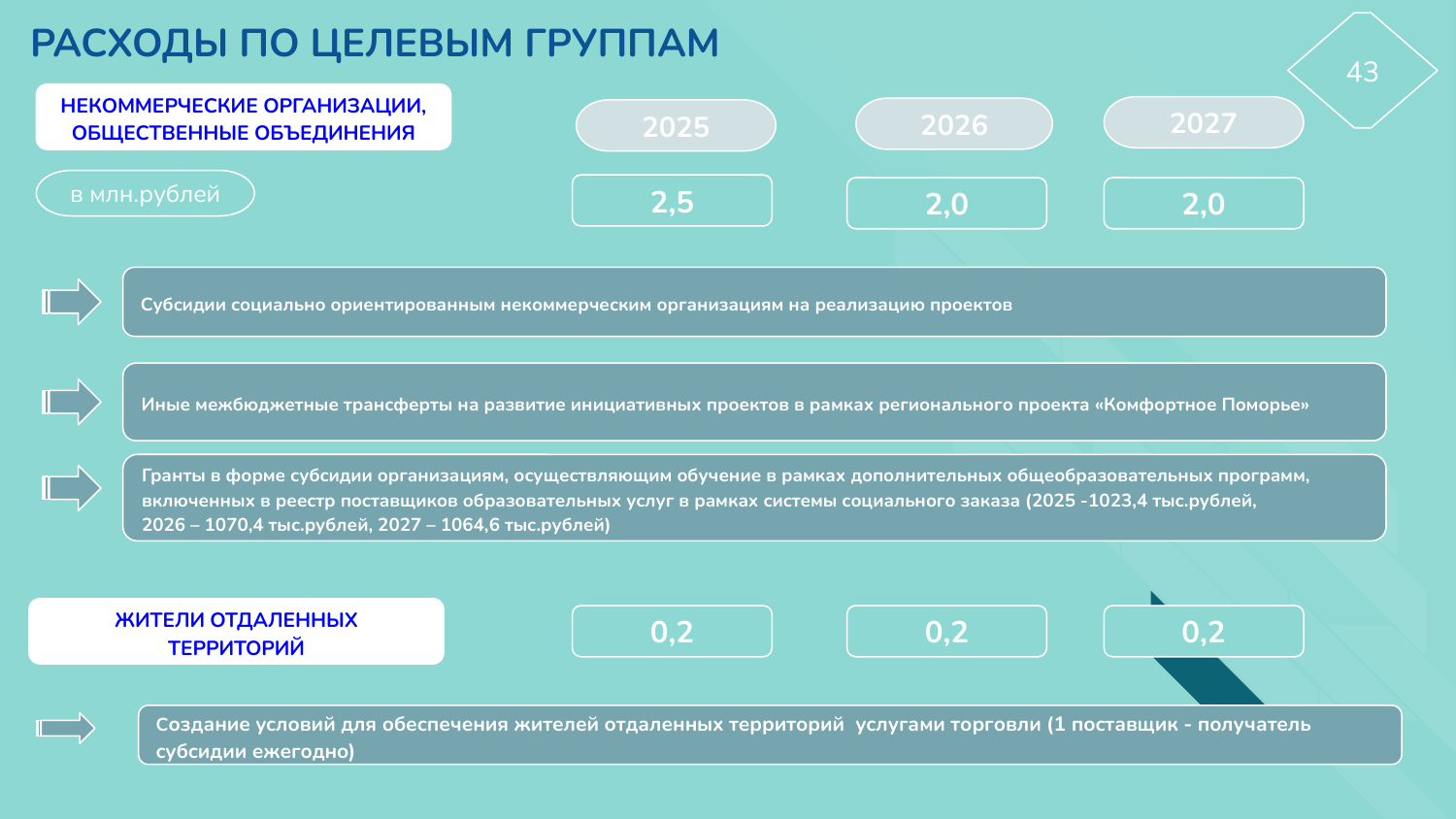

РАСХОДЫ ПО ЦЕЛЕВЫМ ГРУППАМ

43
НЕКОММЕРЧЕСКИЕ ОРГАНИЗАЦИИ, ОБЩЕСТВЕННЫЕ ОБЪЕДИНЕНИЯ
2027
2026
2025
в млн.рублей
2,5
2,0
2,0
Субсидии социально ориентированным некоммерческим организациям на реализацию проектов

Иные межбюджетные трансферты на развитие инициативных проектов в рамках регионального проекта «Комфортное Поморье»

Гранты в форме субсидии организациям, осуществляющим обучение в рамках дополнительных общеобразовательных программ, включенных в реестр поставщиков образовательных услуг в рамках системы социального заказа (2025 -1023,4 тыс.рублей,                    2026 – 1070,4 тыс.рублей, 2027 – 1064,6 тыс.рублей)

ЖИТЕЛИ ОТДАЛЕННЫХ ТЕРРИТОРИЙ
0,2
0,2
0,2
Создание условий для обеспечения жителей отдаленных территорий  услугами торговли (1 поставщик - получатель субсидии ежегодно)